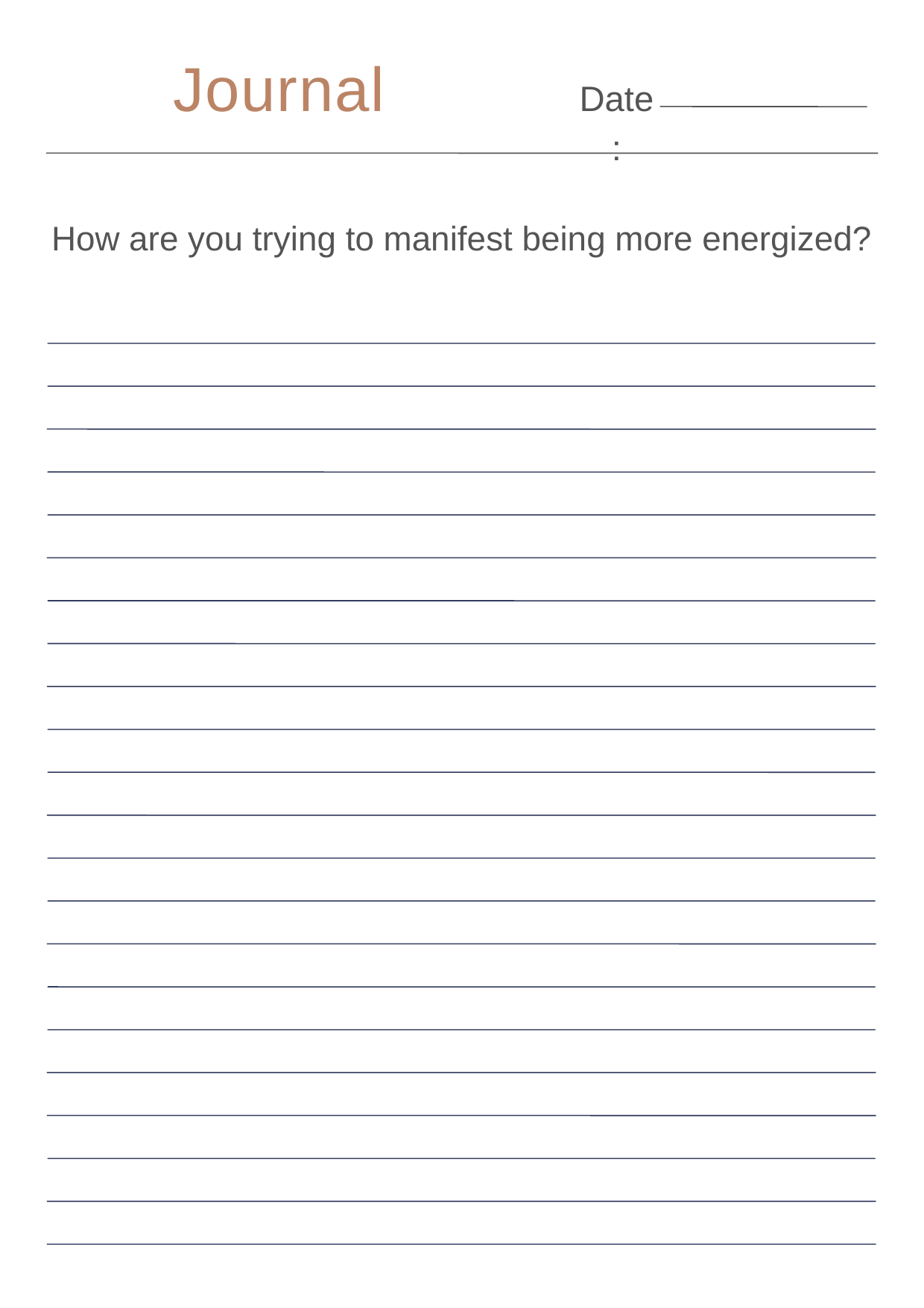

Journal
Date:

How are you trying to manifest being more energized?